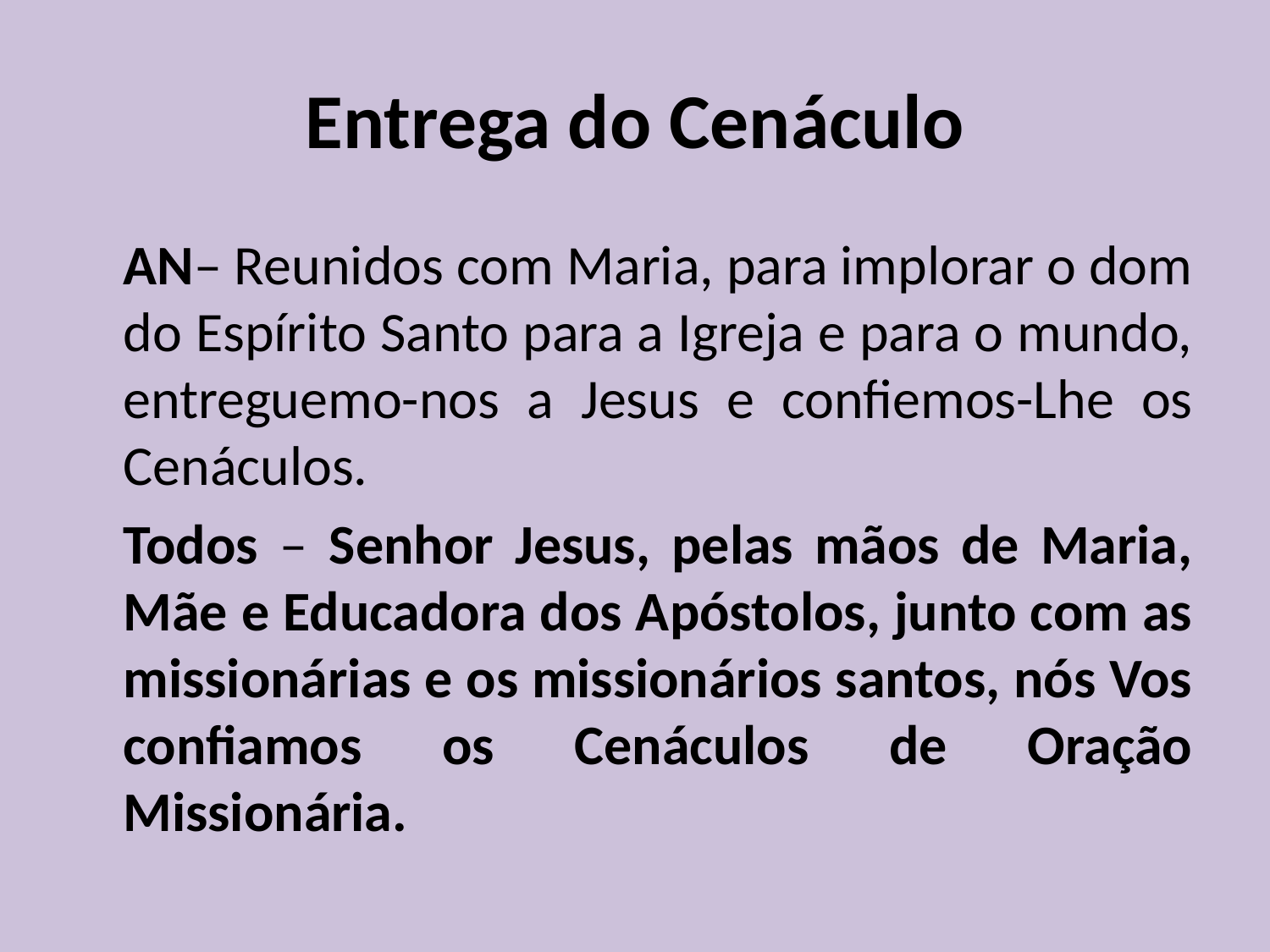

# Entrega do Cenáculo
	AN– Reunidos com Maria, para implorar o dom do Espírito Santo para a Igreja e para o mundo, entreguemo-nos a Jesus e confiemos-Lhe os Cenáculos.
	Todos – Senhor Jesus, pelas mãos de Maria, Mãe e Educadora dos Apóstolos, junto com as missionárias e os missionários santos, nós Vos confiamos os Cenáculos de Oração Missionária.